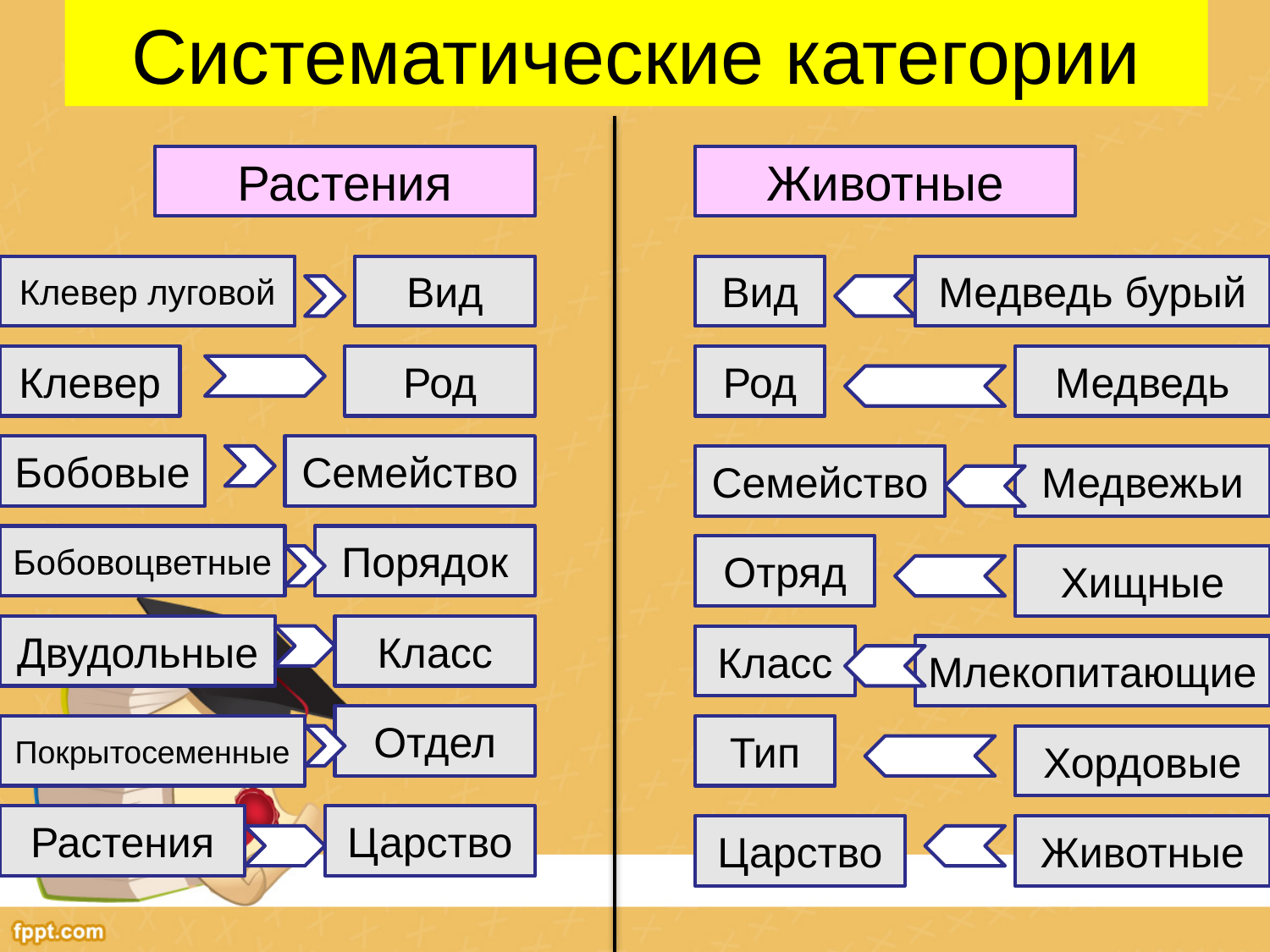

# Систематические категории
Растения
Животные
Клевер луговой
Вид
Вид
Медведь бурый

Клевер
Род
Род
Медведь

Бобовые
Семейство

Семейство
Медвежьи

Бобовоцветные
Порядок
Отряд

Хищные

Двудольные
Класс

Класс
Млекопитающие

Отдел
Покрытосеменные
Тип

Хордовые

Растения
Царство
Царство
Животные